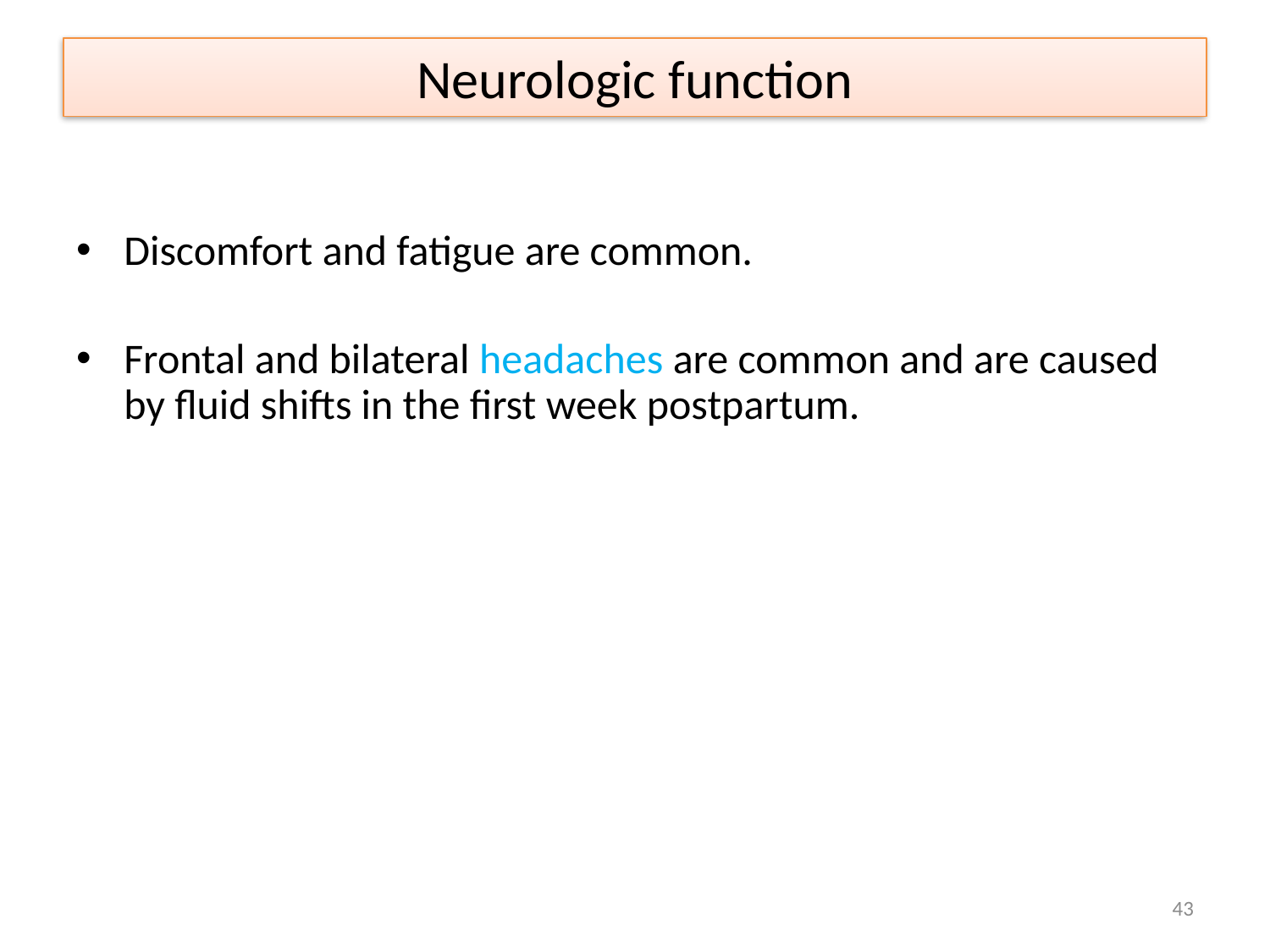

# Neurologic function
Discomfort and fatigue are common.

Frontal and bilateral headaches are common and are caused by fluid shifts in the first week postpartum.

43